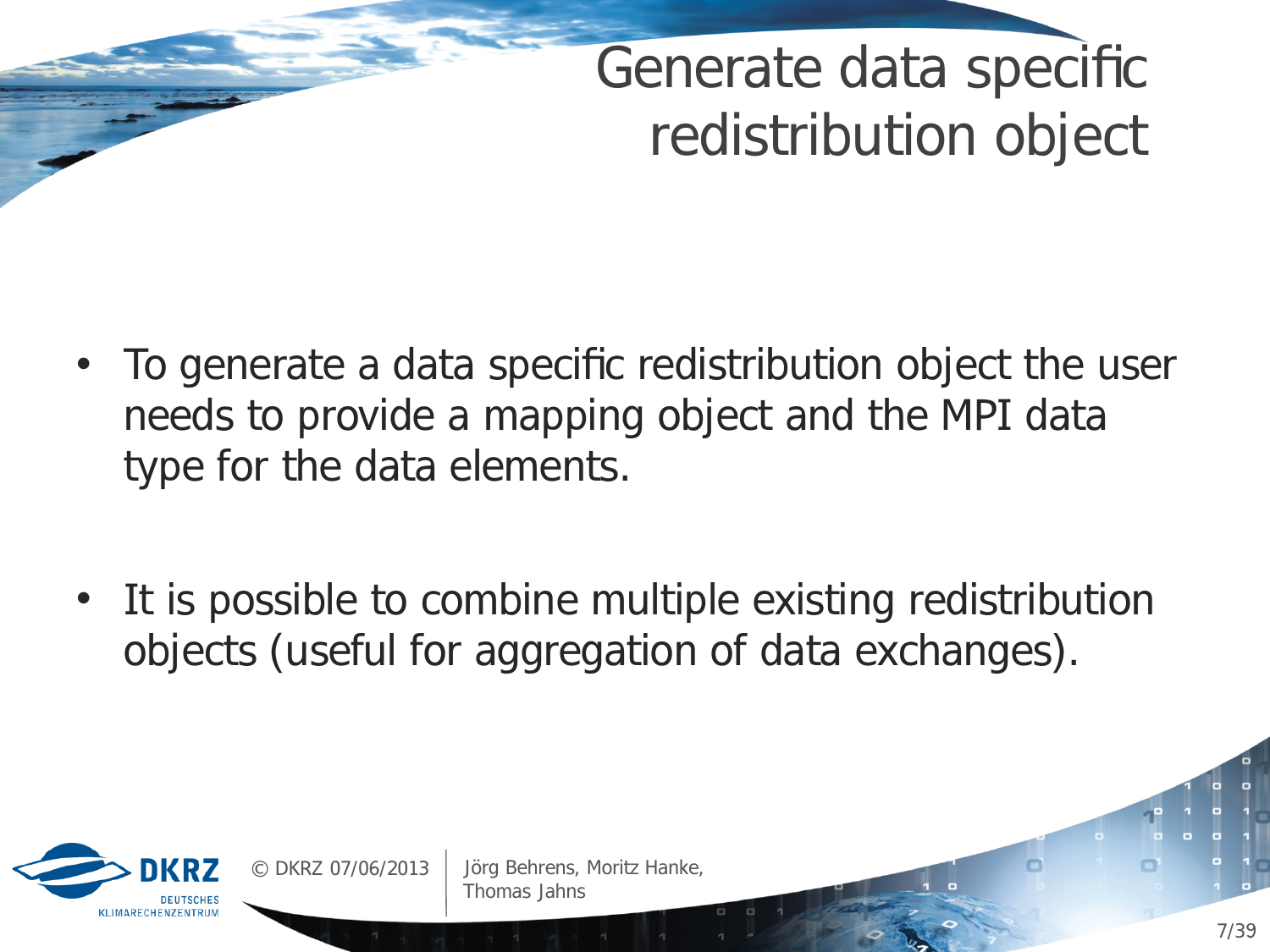

# Generate data specific redistribution object
To generate a data specific redistribution object the user needs to provide a mapping object and the MPI data type for the data elements.

It is possible to combine multiple existing redistribution objects (useful for aggregation of data exchanges).
Jörg Behrens, Moritz Hanke, Thomas Jahns
07/06/2013
7